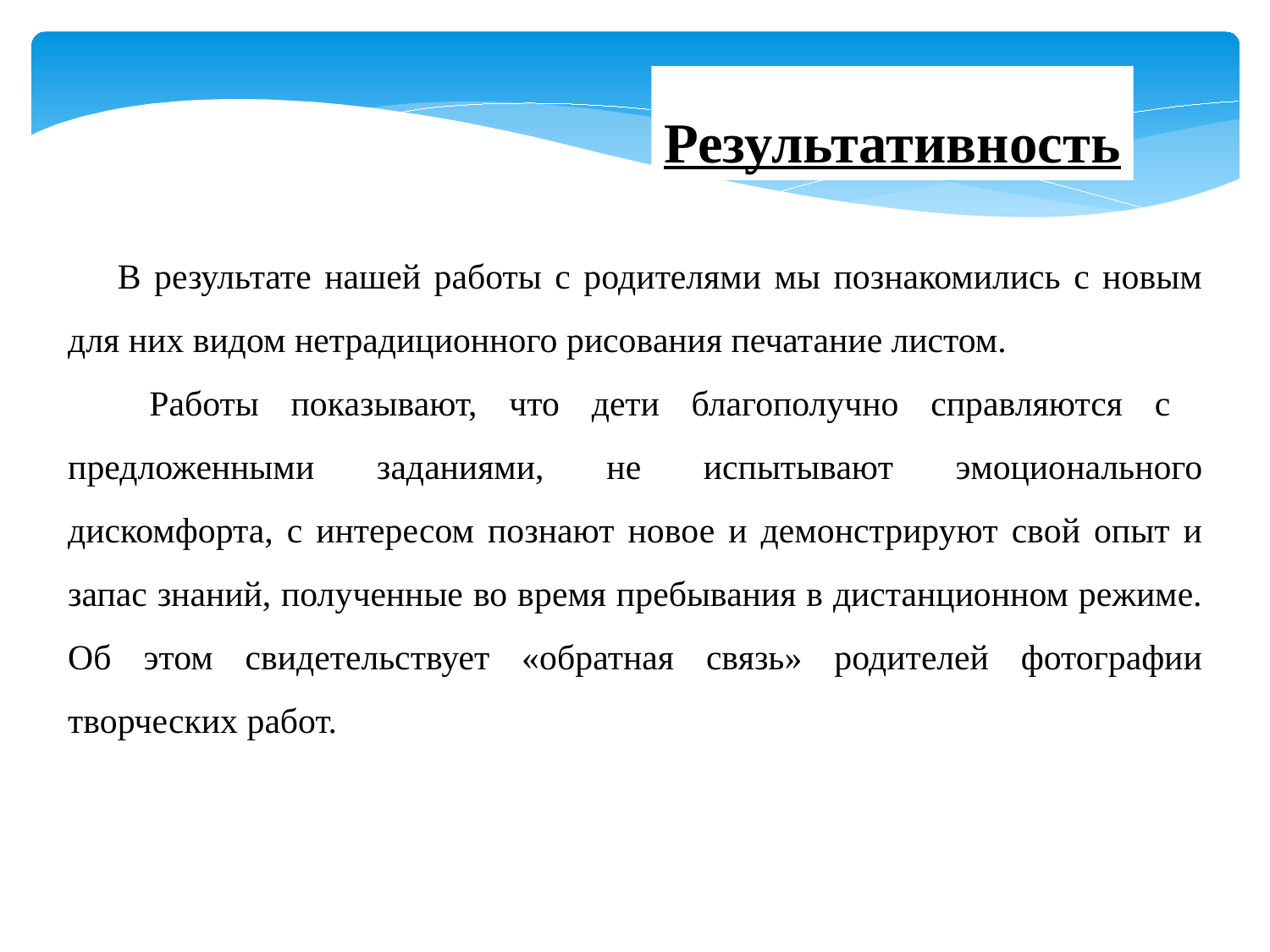

Результативность
В результате нашей работы с родителями мы познакомились с новым для них видом нетрадиционного рисования печатание листом.
 Работы показывают, что дети благополучно справляются с  предложенными заданиями, не испытывают эмоционального дискомфорта, с интересом познают новое и демонстрируют свой опыт и запас знаний, полученные во время пребывания в дистанционном режиме. Об этом свидетельствует «обратная связь» родителей фотографии творческих работ.